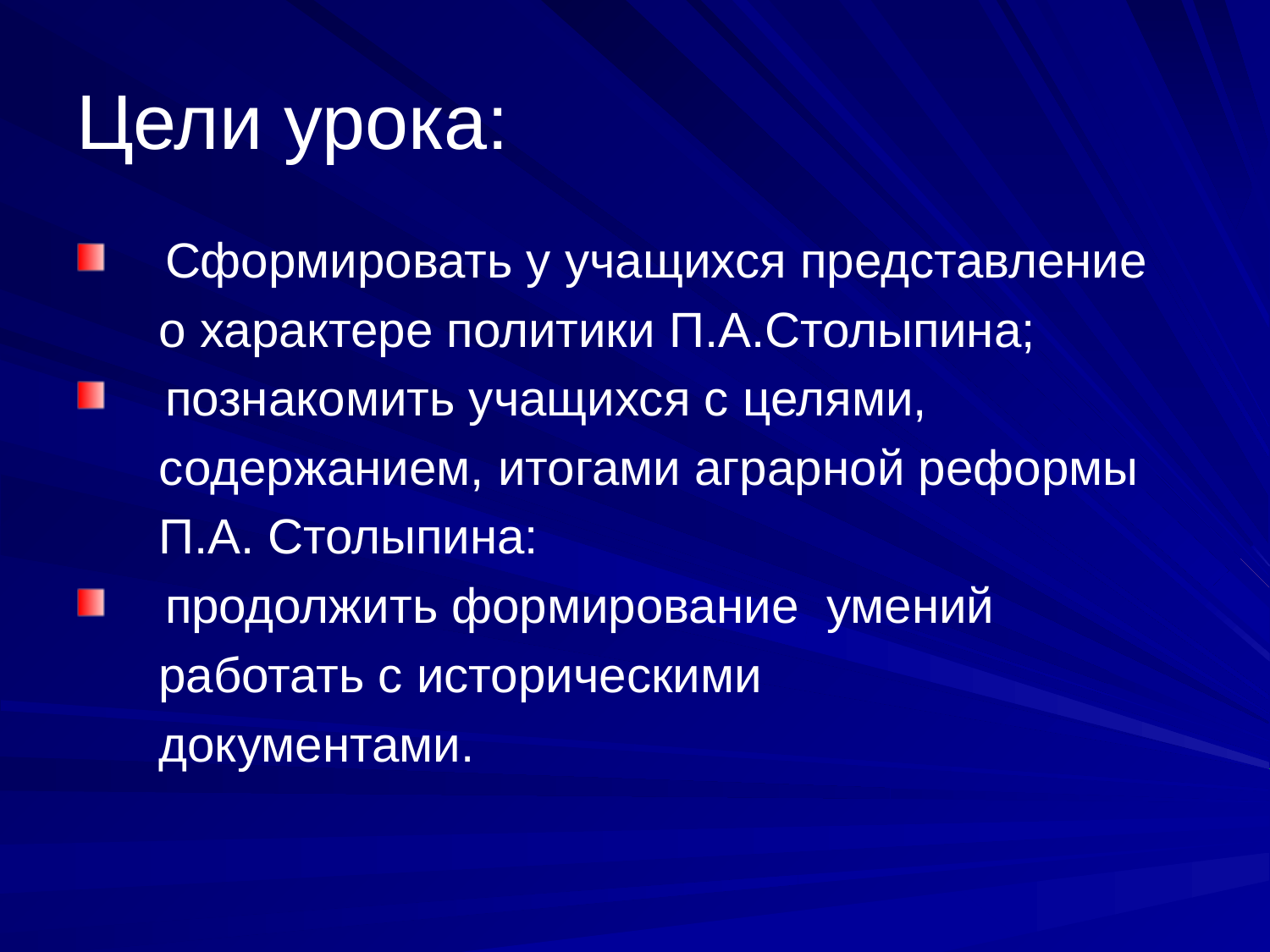

# Цели урока:
   Сформировать у учащихся представление
      о характере политики П.А.Столыпина;
   познакомить учащихся с целями,
      содержанием, итогами аграрной реформы
      П.А. Столыпина:
   продолжить формирование  умений
      работать с историческими
      документами.